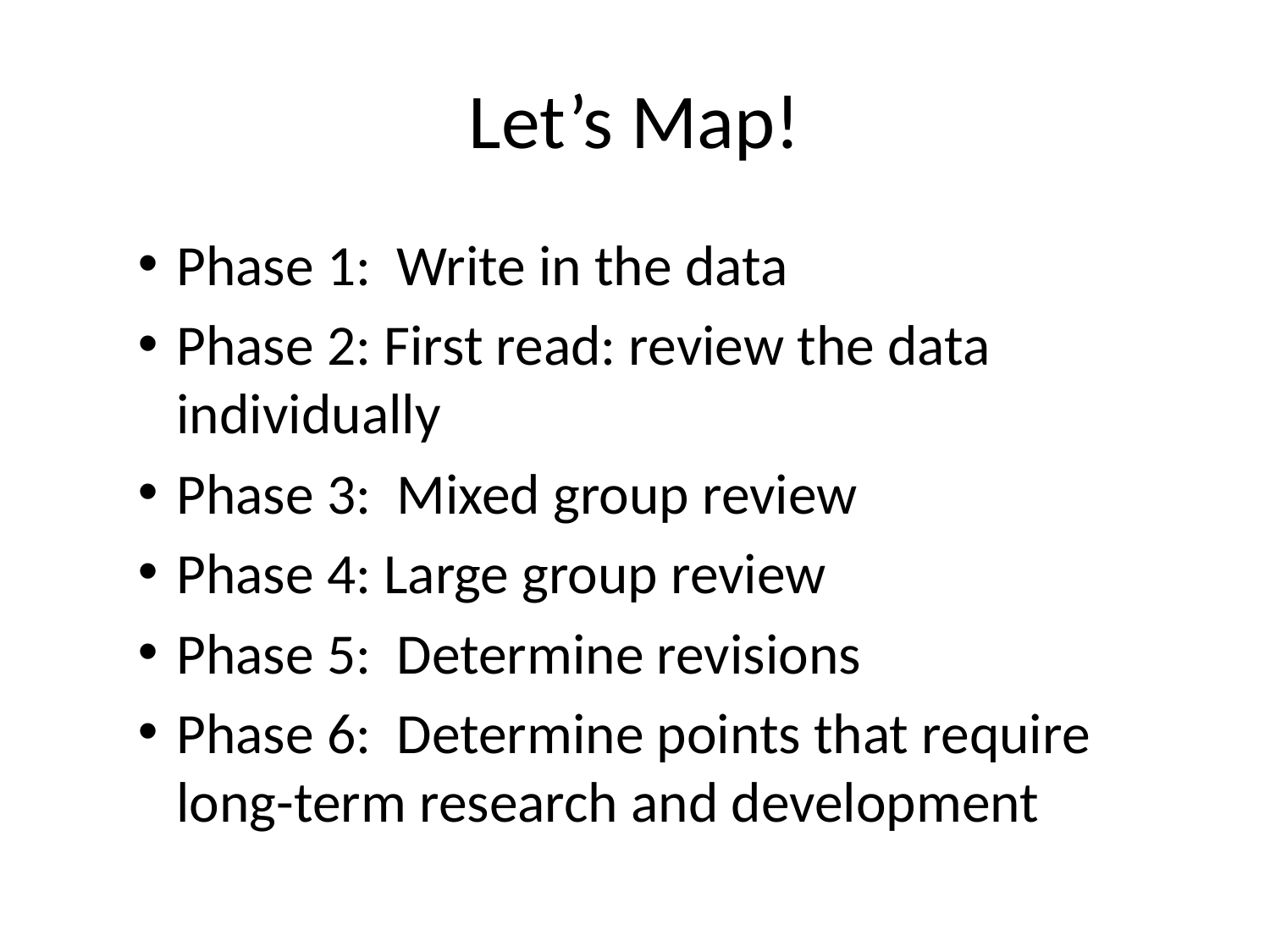

# Let’s Map!
Phase 1:  Write in the data
Phase 2: First read: review the data individually
Phase 3:  Mixed group review
Phase 4: Large group review
Phase 5:  Determine revisions
Phase 6:  Determine points that require long-term research and development